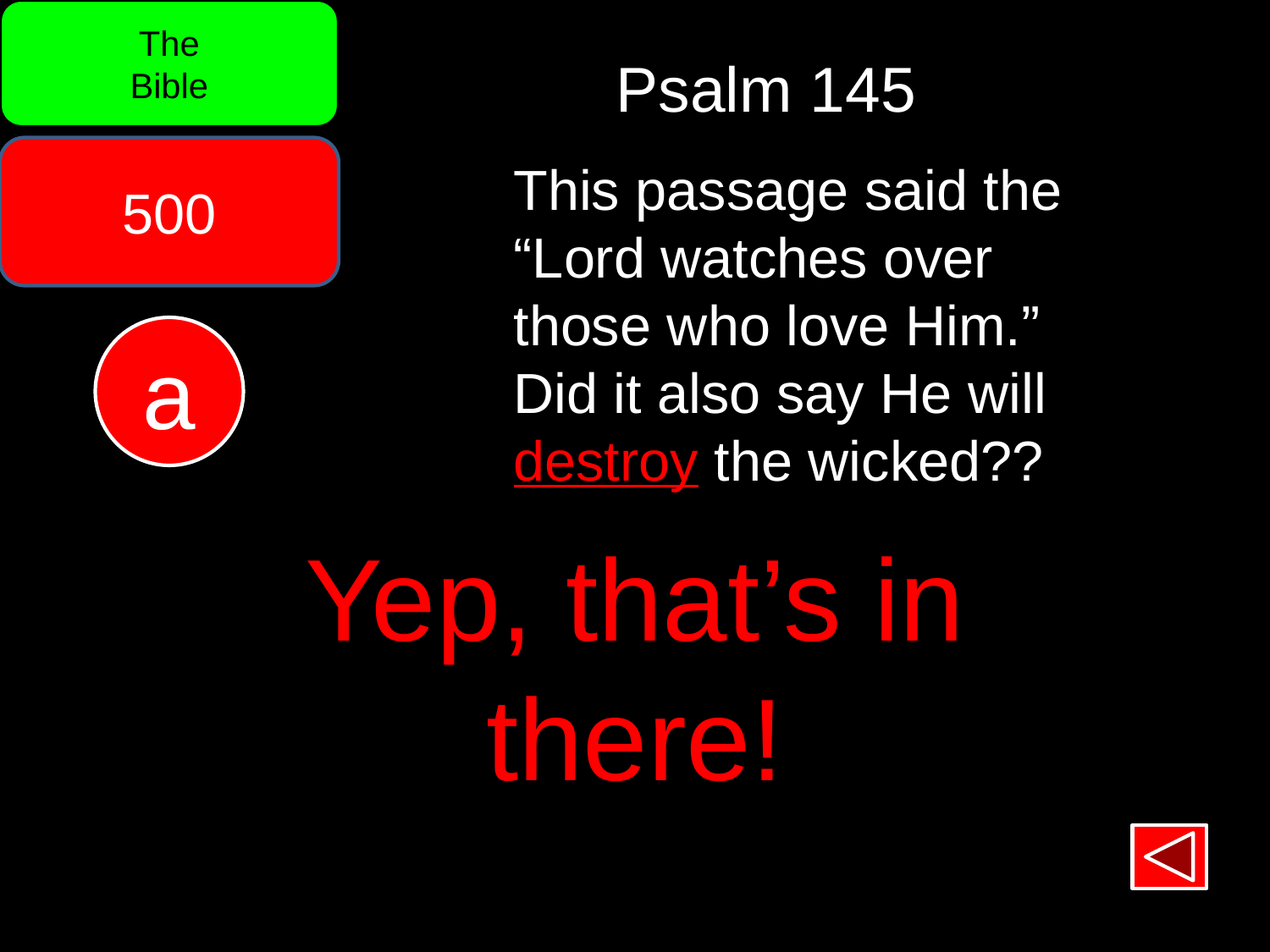

The
Bible
Psalm 145
500
This passage said the
“Lord watches over
those who love Him.”
Did it also say He will
destroy the wicked??
a
Yep, that’s in
there!